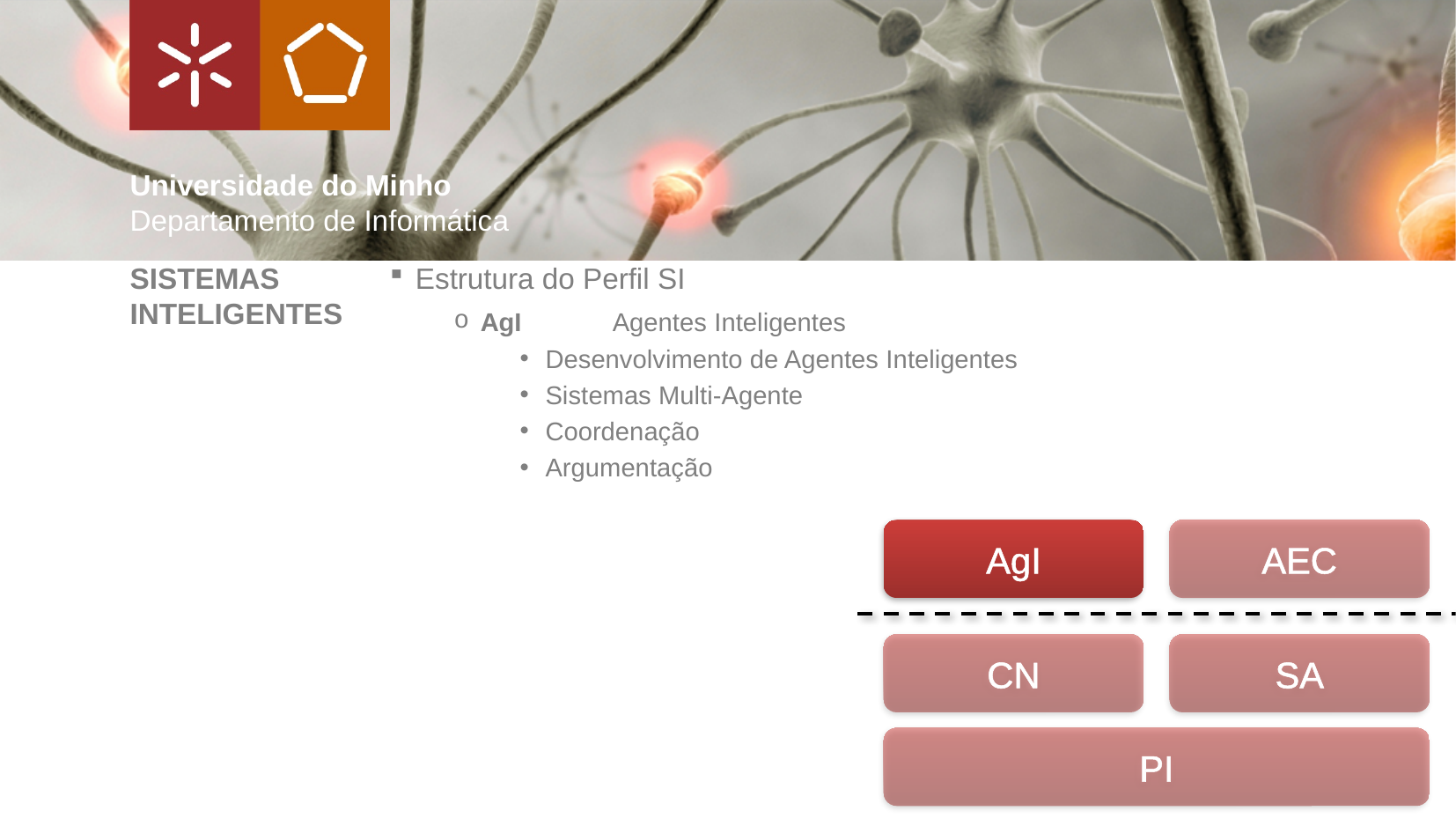

# SISTEMAS INTELIGENTES
Estrutura do Perfil SI
AgI	Agentes Inteligentes
Desenvolvimento de Agentes Inteligentes
Sistemas Multi-Agente
Coordenação
Argumentação
AgI
AEC
CN
SA
PI